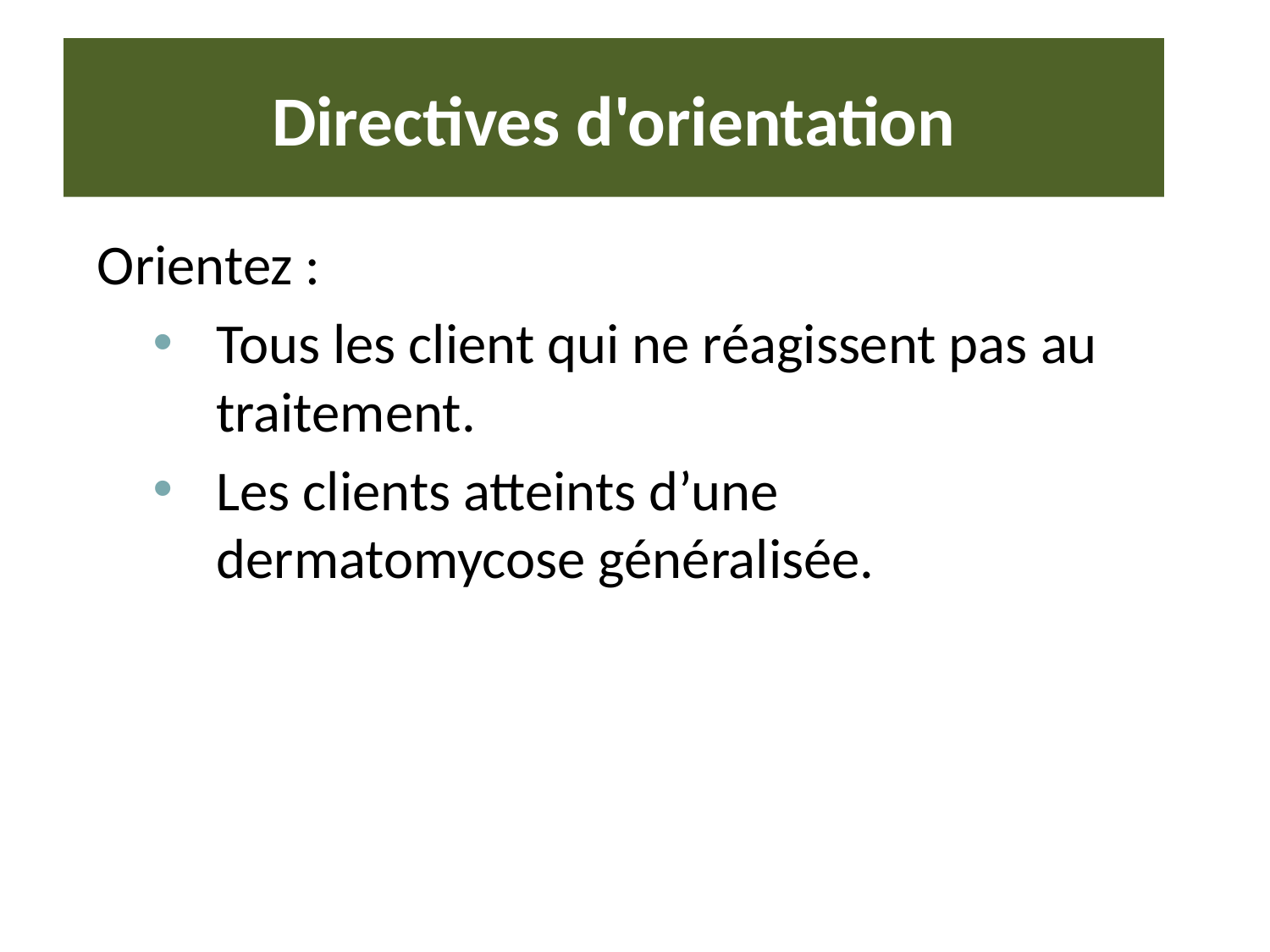

# Directives d'orientation
Orientez :
Tous les client qui ne réagissent pas au traitement.
Les clients atteints d’une dermatomycose généralisée.